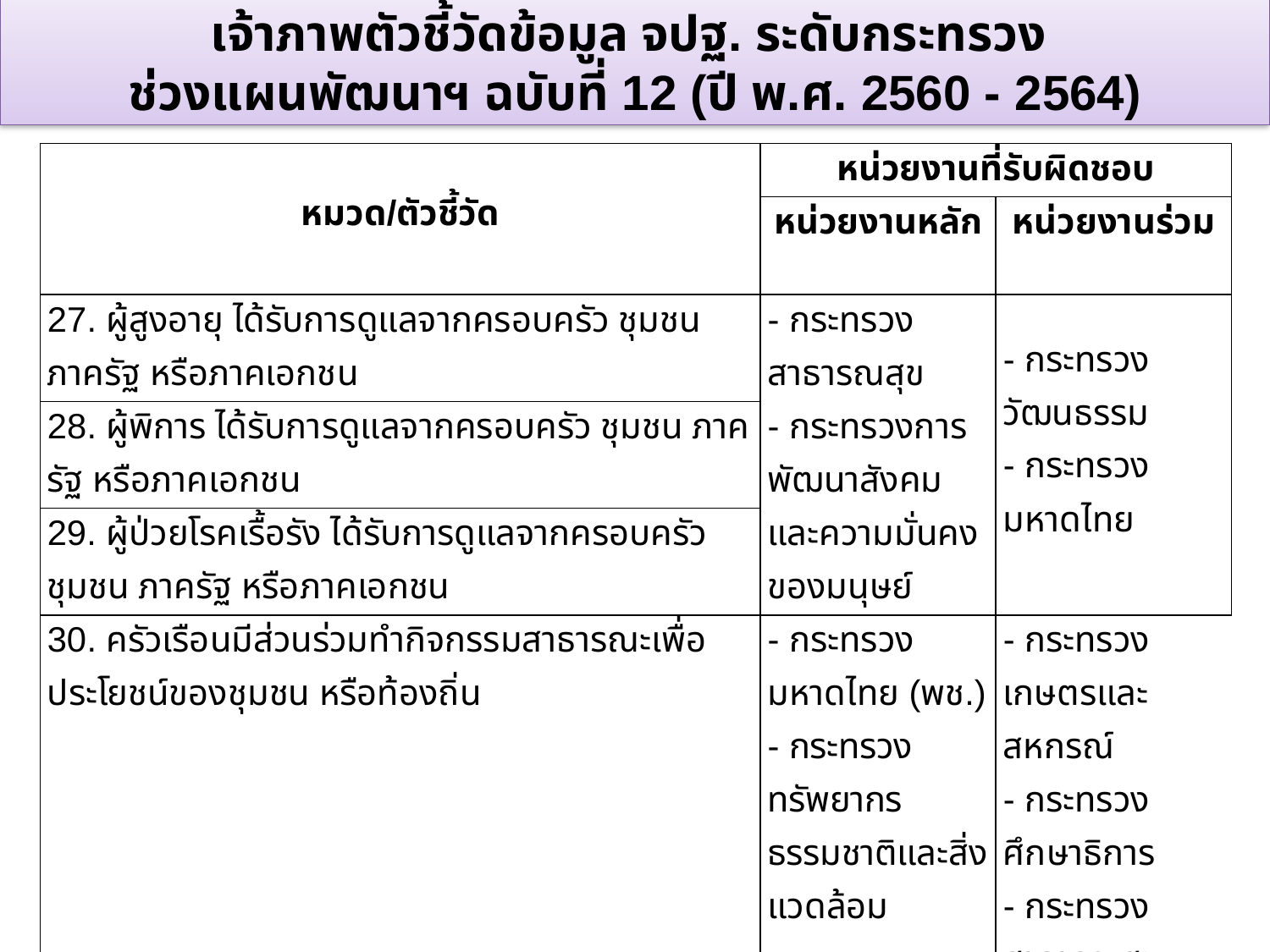

เจ้าภาพตัวชี้วัดข้อมูล จปฐ. ระดับกระทรวง
ช่วงแผนพัฒนาฯ ฉบับที่ 12 (ปี พ.ศ. 2560 - 2564)
| หมวด/ตัวชี้วัด | หน่วยงานที่รับผิดชอบ |  |
| --- | --- | --- |
|  | หน่วยงานหลัก | หน่วยงานร่วม |
| 27. ผู้สูงอายุ ได้รับการดูแลจากครอบครัว ชุมชน ภาครัฐ หรือภาคเอกชน | - กระทรวงสาธารณสุข - กระทรวงการพัฒนาสังคมและความมั่นคงของมนุษย์ | - กระทรวงวัฒนธรรม - กระทรวงมหาดไทย |
| 28. ผู้พิการ ได้รับการดูแลจากครอบครัว ชุมชน ภาครัฐ หรือภาคเอกชน |  |  |
| 29. ผู้ป่วยโรคเรื้อรัง ได้รับการดูแลจากครอบครัว ชุมชน ภาครัฐ หรือภาคเอกชน |  |  |
| 30. ครัวเรือนมีส่วนร่วมทำกิจกรรมสาธารณะเพื่อประโยชน์ของชุมชน หรือท้องถิ่น | - กระทรวงมหาดไทย (พช.) - กระทรวงทรัพยากร ธรรมชาติและสิ่งแวดล้อม | - กระทรวงเกษตรและสหกรณ์ - กระทรวงศึกษาธิการ - กระทรวงสาธารณสุข - หน่วยบัญชาการทหารพัฒนา |
| 31. ครอบครัวมีความอบอุ่น | - กระทรวงการพัฒนาสังคมและความมั่นคงของมนุษย์ | - กระทรวงสาธารณสุข - กระทรวงมหาดไทย - กระทรวงวัฒนธรรม |